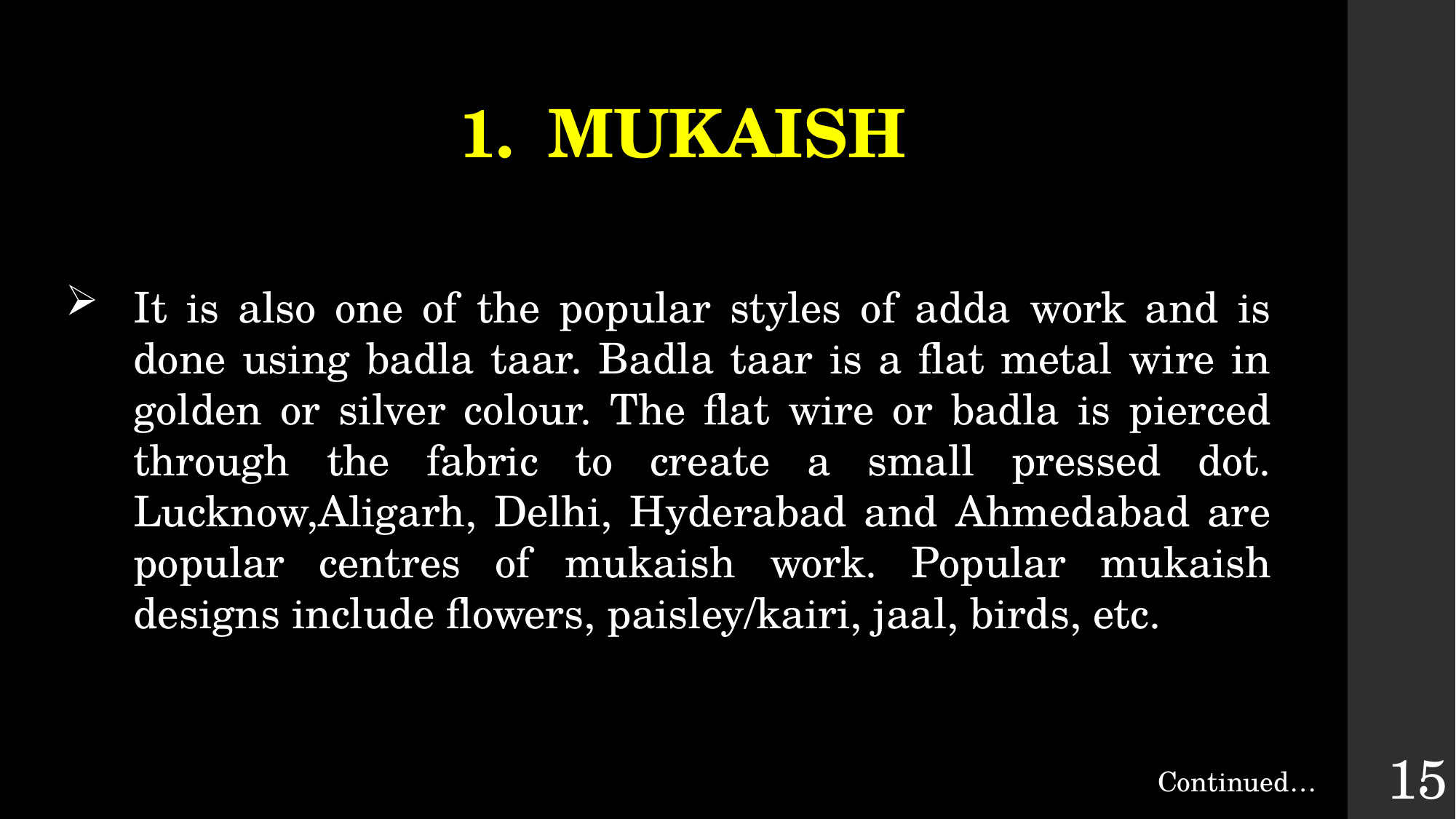

MUKAISH
It is also one of the popular styles of adda work and is done using badla taar. Badla taar is a flat metal wire in golden or silver colour. The flat wire or badla is pierced through the fabric to create a small pressed dot. Lucknow,Aligarh, Delhi, Hyderabad and Ahmedabad are popular centres of mukaish work. Popular mukaish designs include flowers, paisley/kairi, jaal, birds, etc.
15
Continued…